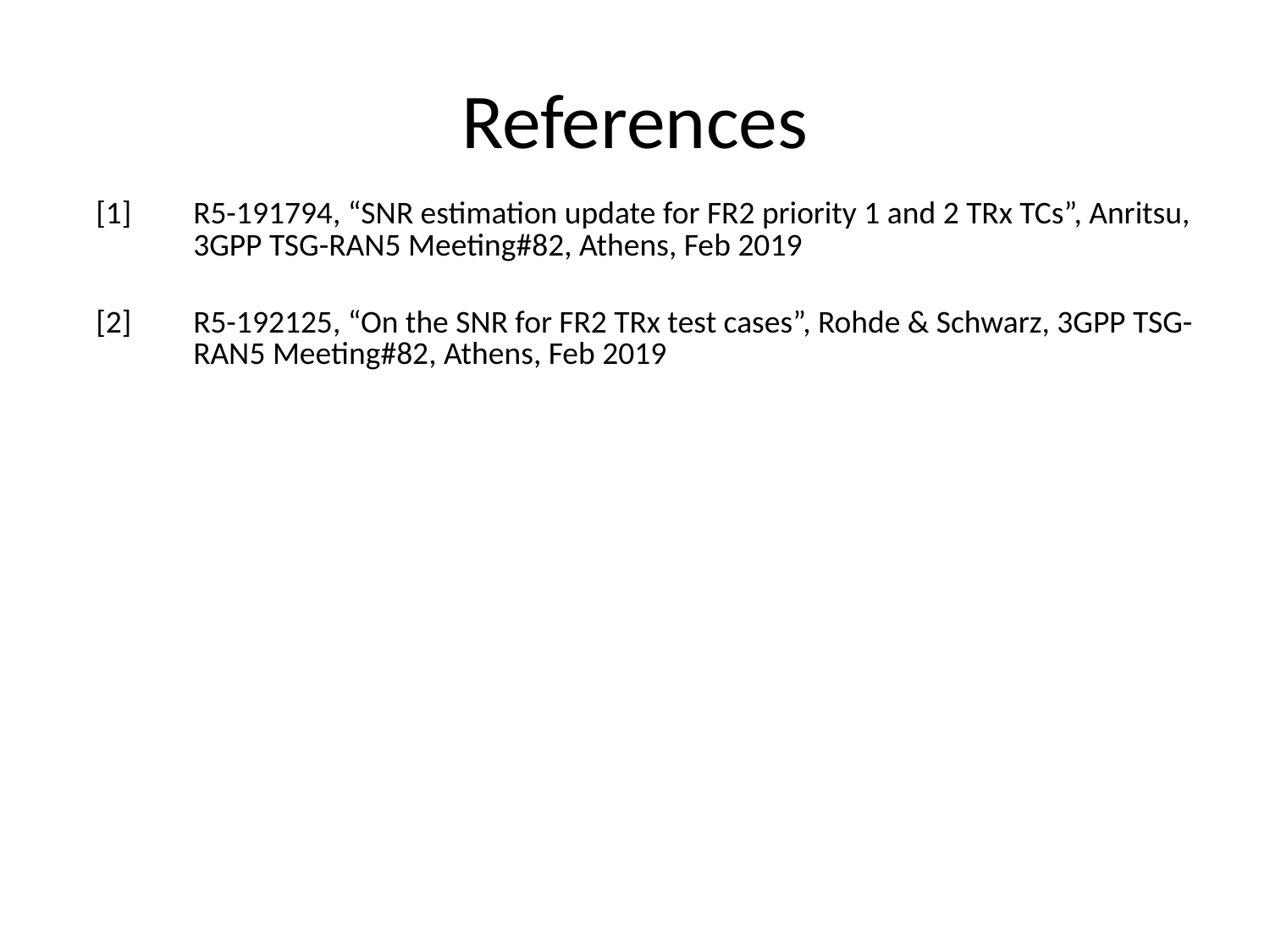

# References
| [1] | R5-191794, “SNR estimation update for FR2 priority 1 and 2 TRx TCs”, Anritsu, 3GPP TSG-RAN5 Meeting#82, Athens, Feb 2019 |
| --- | --- |
| [2] | R5-192125, “On the SNR for FR2 TRx test cases”, Rohde & Schwarz, 3GPP TSG-RAN5 Meeting#82, Athens, Feb 2019 |
|  |  |
|  |  |
|  |  |
|  |  |